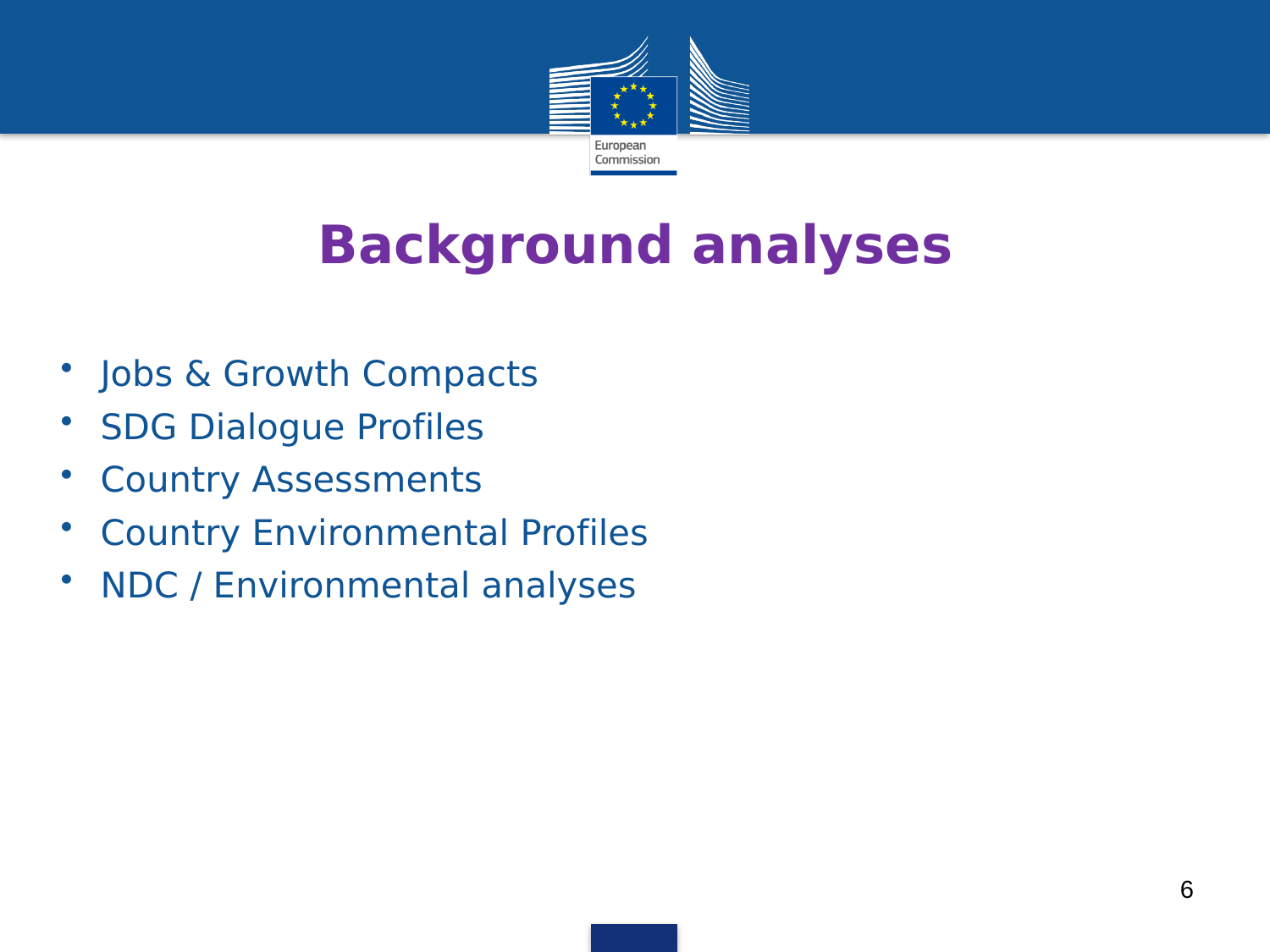

# Background analyses

Jobs & Growth Compacts
SDG Dialogue Profiles
Country Assessments
Country Environmental Profiles
NDC / Environmental analyses
6